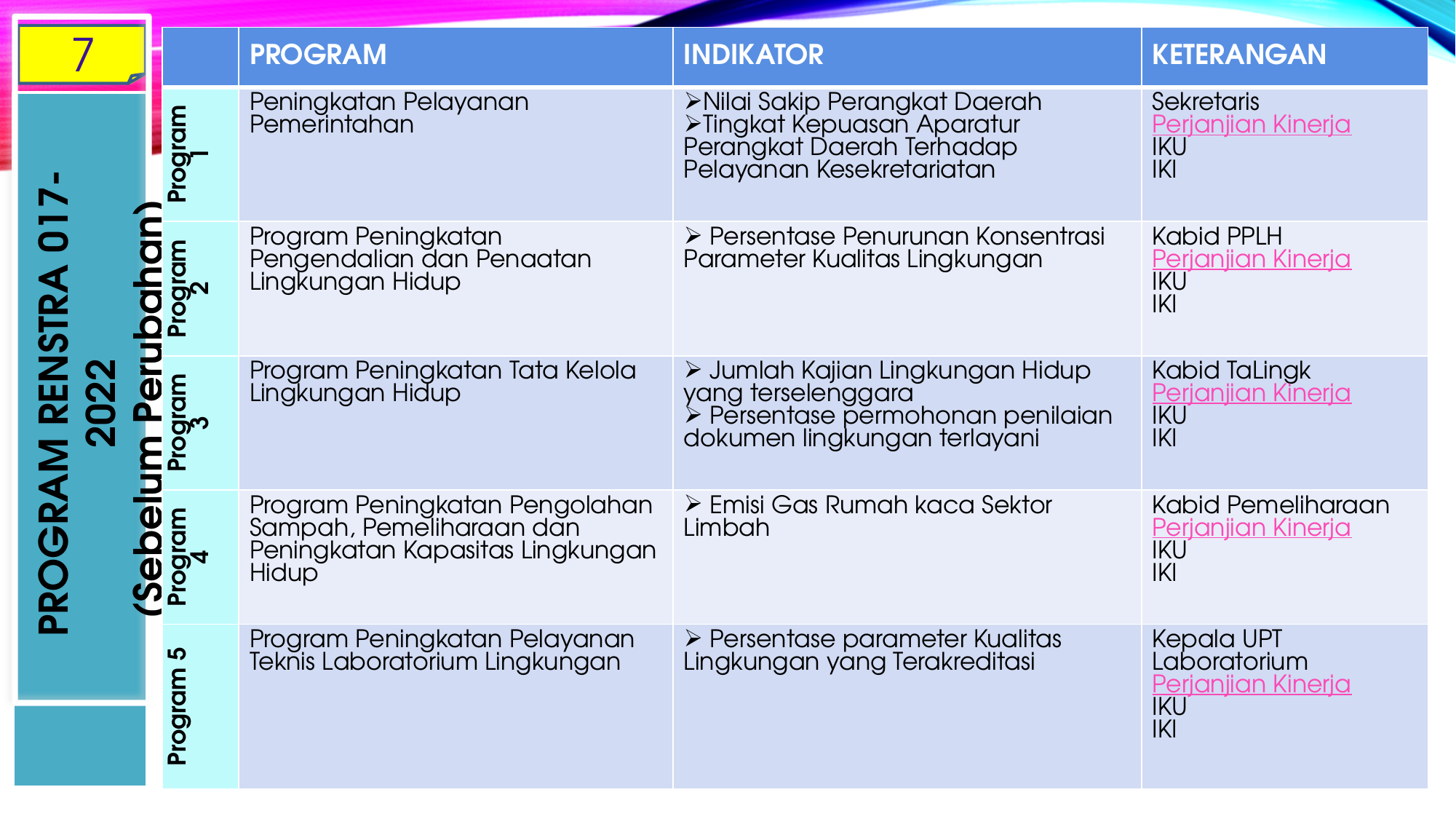

7
|  | PROGRAM | INDIKATOR | KETERANGAN |
| --- | --- | --- | --- |
| Program 1 | Peningkatan Pelayanan Pemerintahan | Nilai Sakip Perangkat Daerah Tingkat Kepuasan Aparatur Perangkat Daerah Terhadap Pelayanan Kesekretariatan | Sekretaris Perjanjian Kinerja IKU IKI |
| Program 2 | Program Peningkatan Pengendalian dan Penaatan Lingkungan Hidup | Persentase Penurunan Konsentrasi Parameter Kualitas Lingkungan | Kabid PPLH Perjanjian Kinerja IKU IKI |
| Program 3 | Program Peningkatan Tata Kelola Lingkungan Hidup | Jumlah Kajian Lingkungan Hidup yang terselenggara Persentase permohonan penilaian dokumen lingkungan terlayani | Kabid TaLingk Perjanjian Kinerja IKU IKI |
| Program 4 | Program Peningkatan Pengolahan Sampah, Pemeliharaan dan Peningkatan Kapasitas Lingkungan Hidup | Emisi Gas Rumah kaca Sektor Limbah | Kabid Pemeliharaan Perjanjian Kinerja IKU IKI |
| Program 5 | Program Peningkatan Pelayanan Teknis Laboratorium Lingkungan | Persentase parameter Kualitas Lingkungan yang Terakreditasi | Kepala UPT Laboratorium Perjanjian Kinerja IKU IKI |

PROGRAM RENSTRA 017-2022
(Sebelum Perubahan)